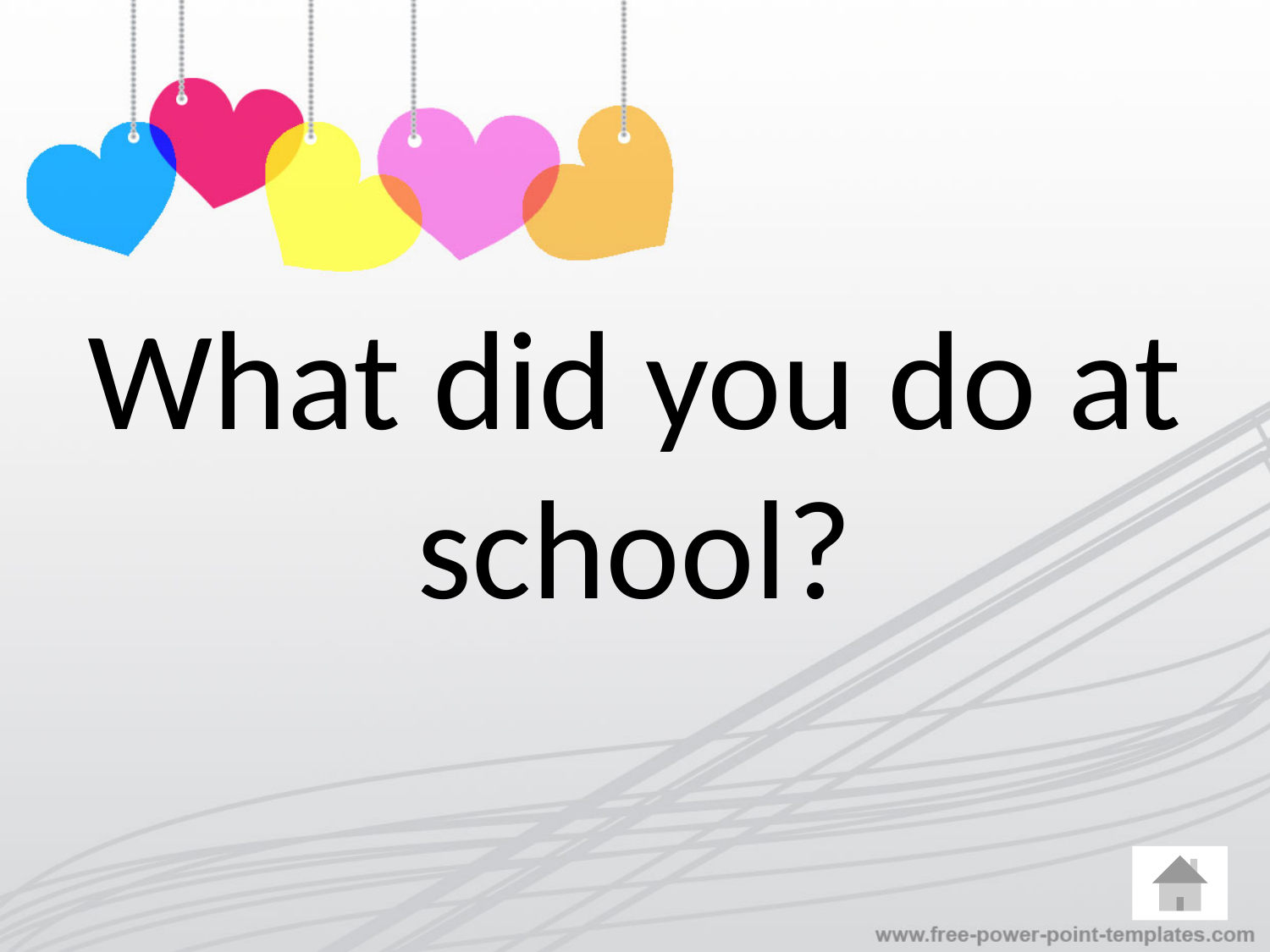

# What did you do at school?